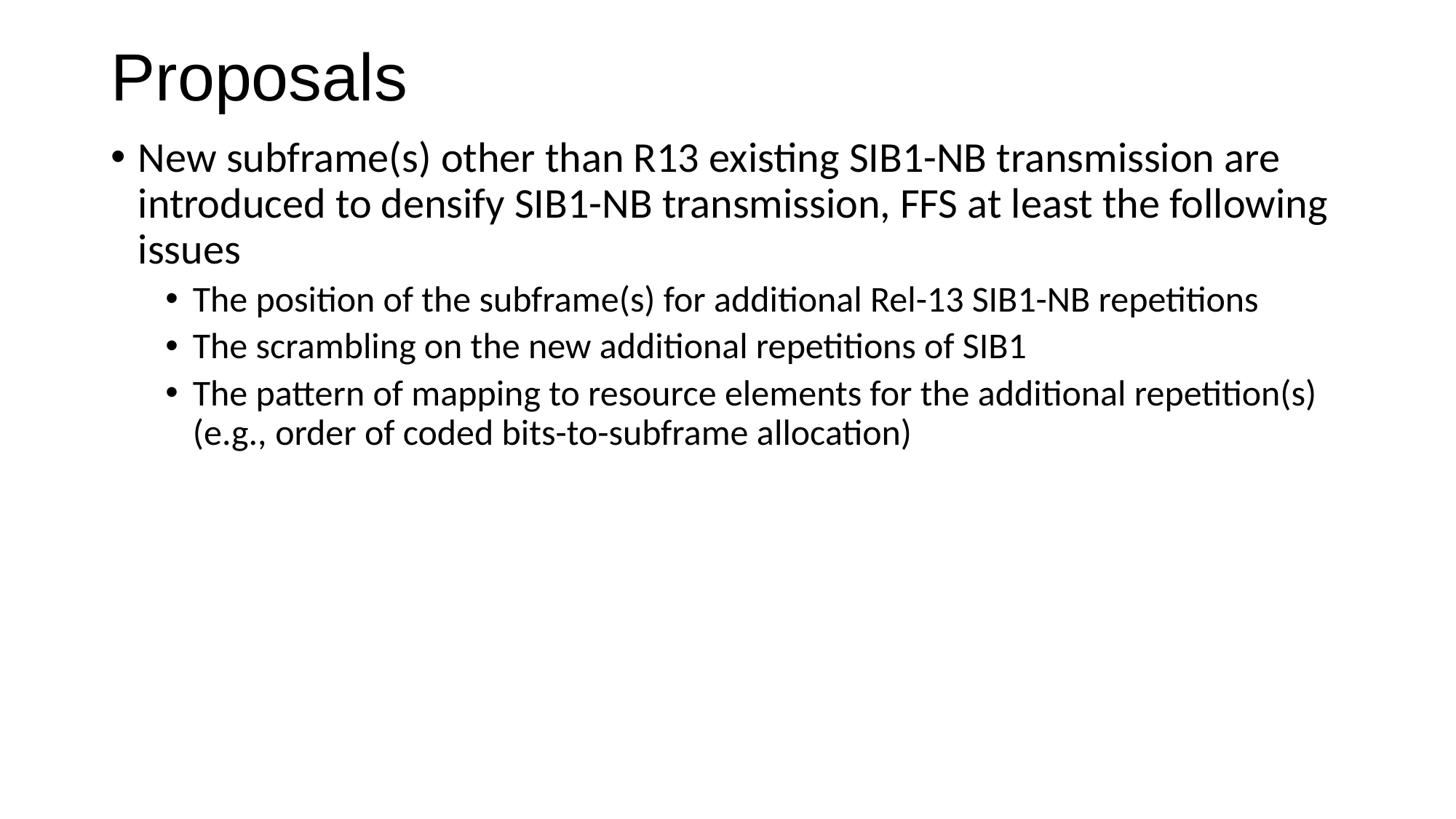

# Proposals
New subframe(s) other than R13 existing SIB1-NB transmission are introduced to densify SIB1-NB transmission, FFS at least the following issues
The position of the subframe(s) for additional Rel-13 SIB1-NB repetitions
The scrambling on the new additional repetitions of SIB1
The pattern of mapping to resource elements for the additional repetition(s) (e.g., order of coded bits-to-subframe allocation)